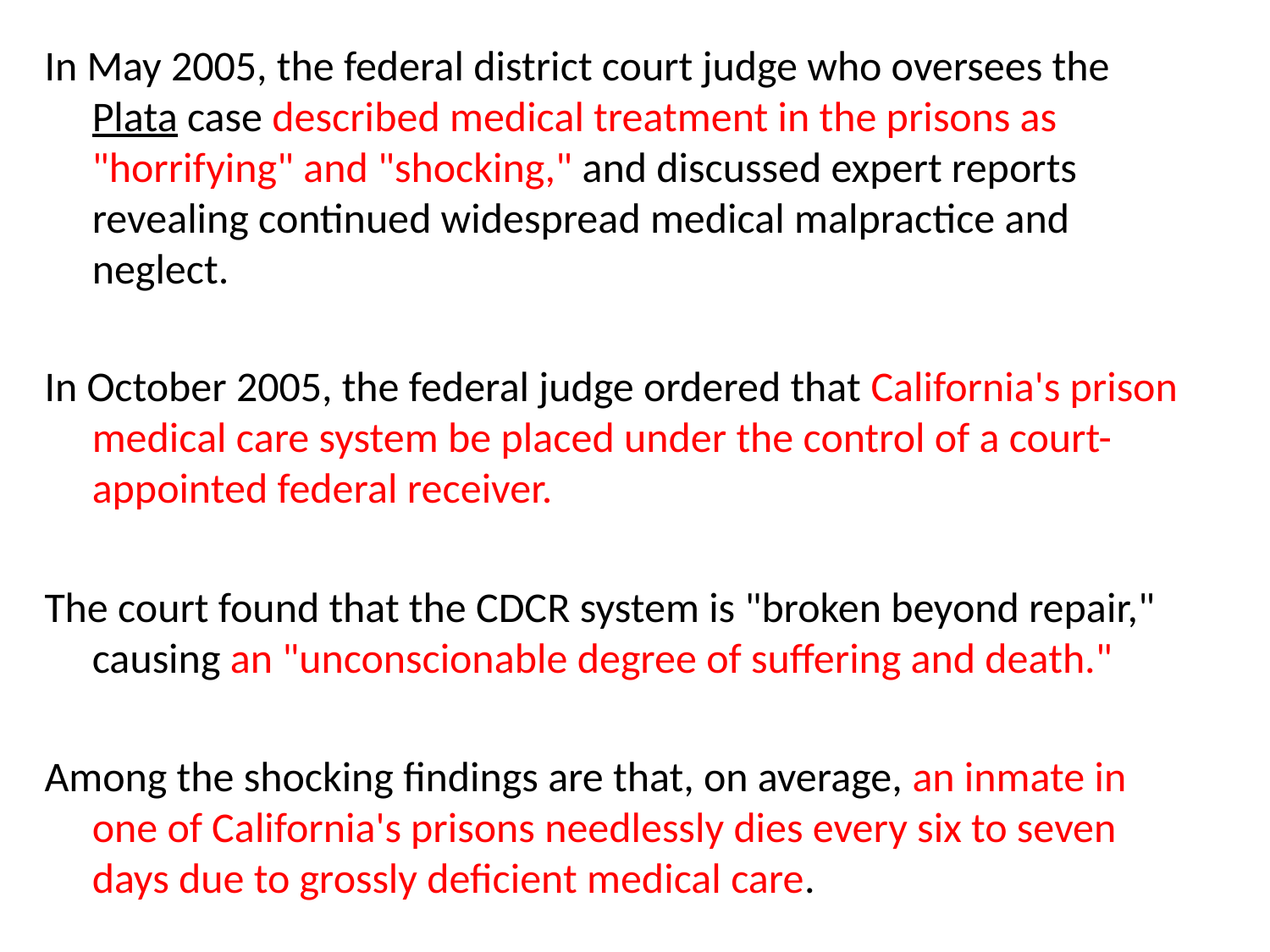

In May 2005, the federal district court judge who oversees the Plata case described medical treatment in the prisons as "horrifying" and "shocking," and discussed expert reports revealing continued widespread medical malpractice and neglect.

In October 2005, the federal judge ordered that California's prison medical care system be placed under the control of a court-appointed federal receiver.

The court found that the CDCR system is "broken beyond repair," causing an "unconscionable degree of suffering and death."

Among the shocking findings are that, on average, an inmate in one of California's prisons needlessly dies every six to seven days due to grossly deficient medical care.